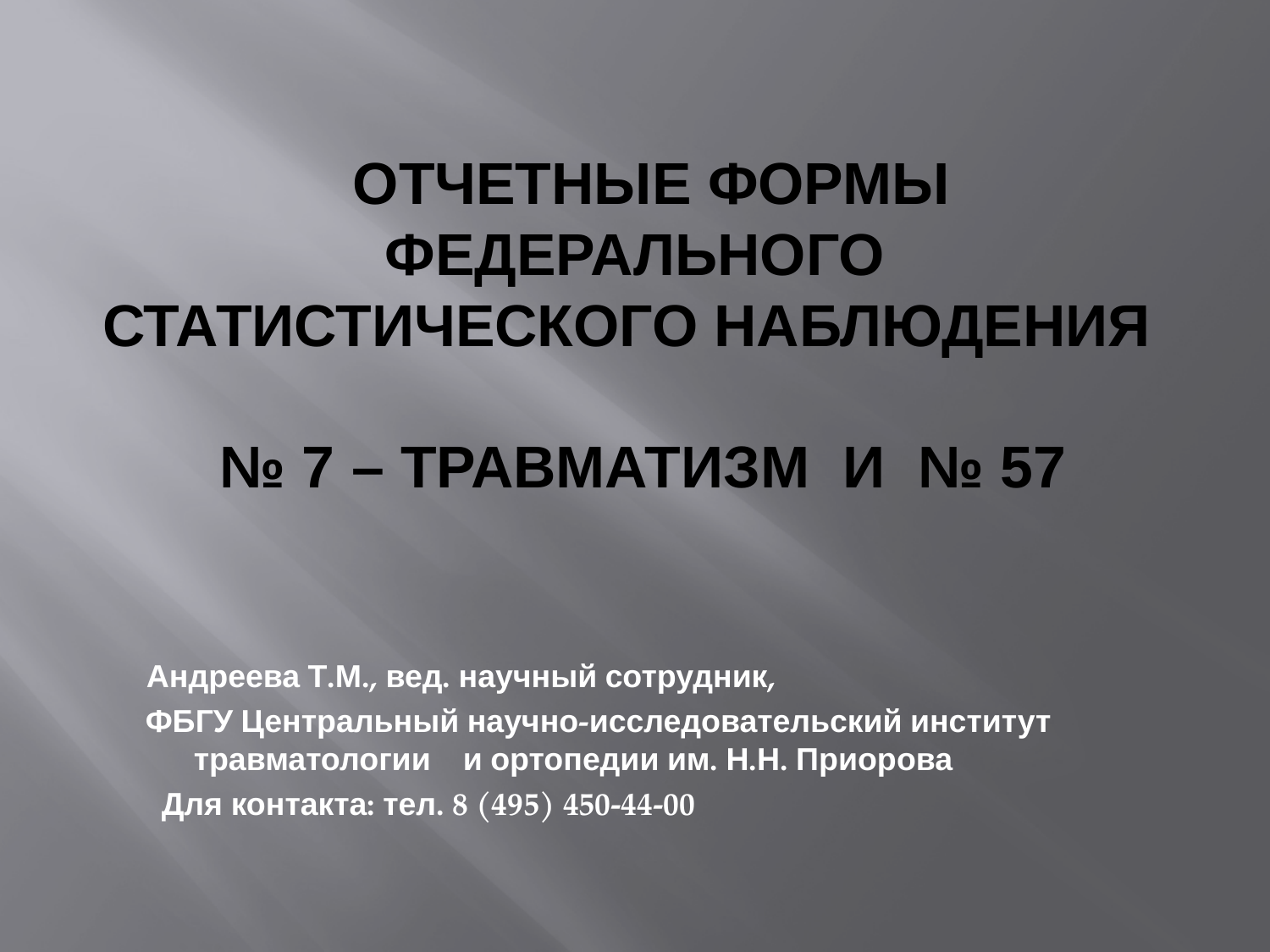

# Отчетные формы федерального статистического наблюдения № 7 – травматизм  и  № 57
 Андреева Т.М., вед. научный сотрудник,
 ФБГУ Центральный научно-исследовательский институт          травматологии    и ортопедии им. Н.Н. Приорова
   Для контакта: тел. 8 (495) 450-44-00